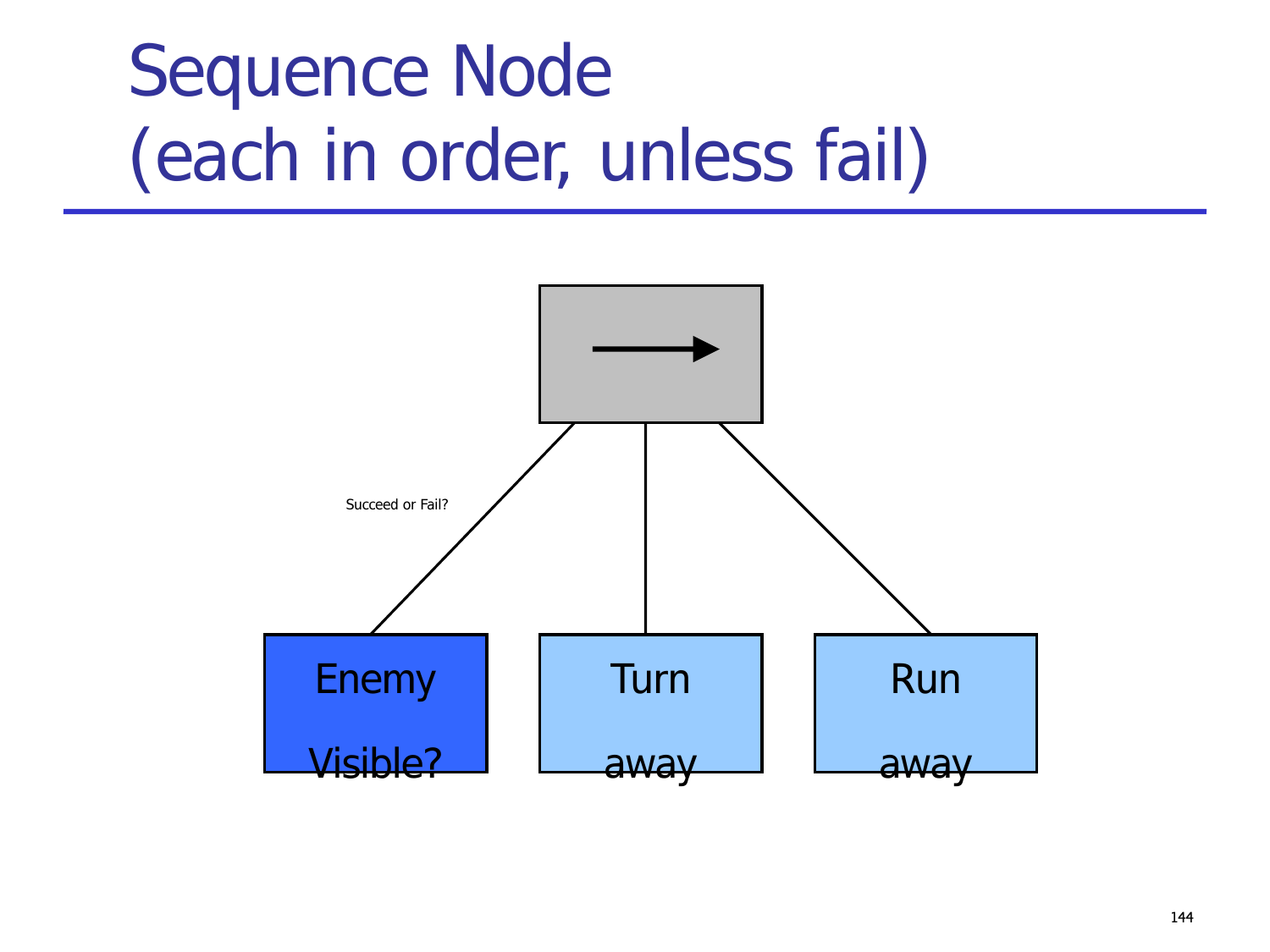

# Sequence Node (each in order, unless fail)

Succeed or Fail?

Enemy
Visible?

Turn
away

Run
away
144